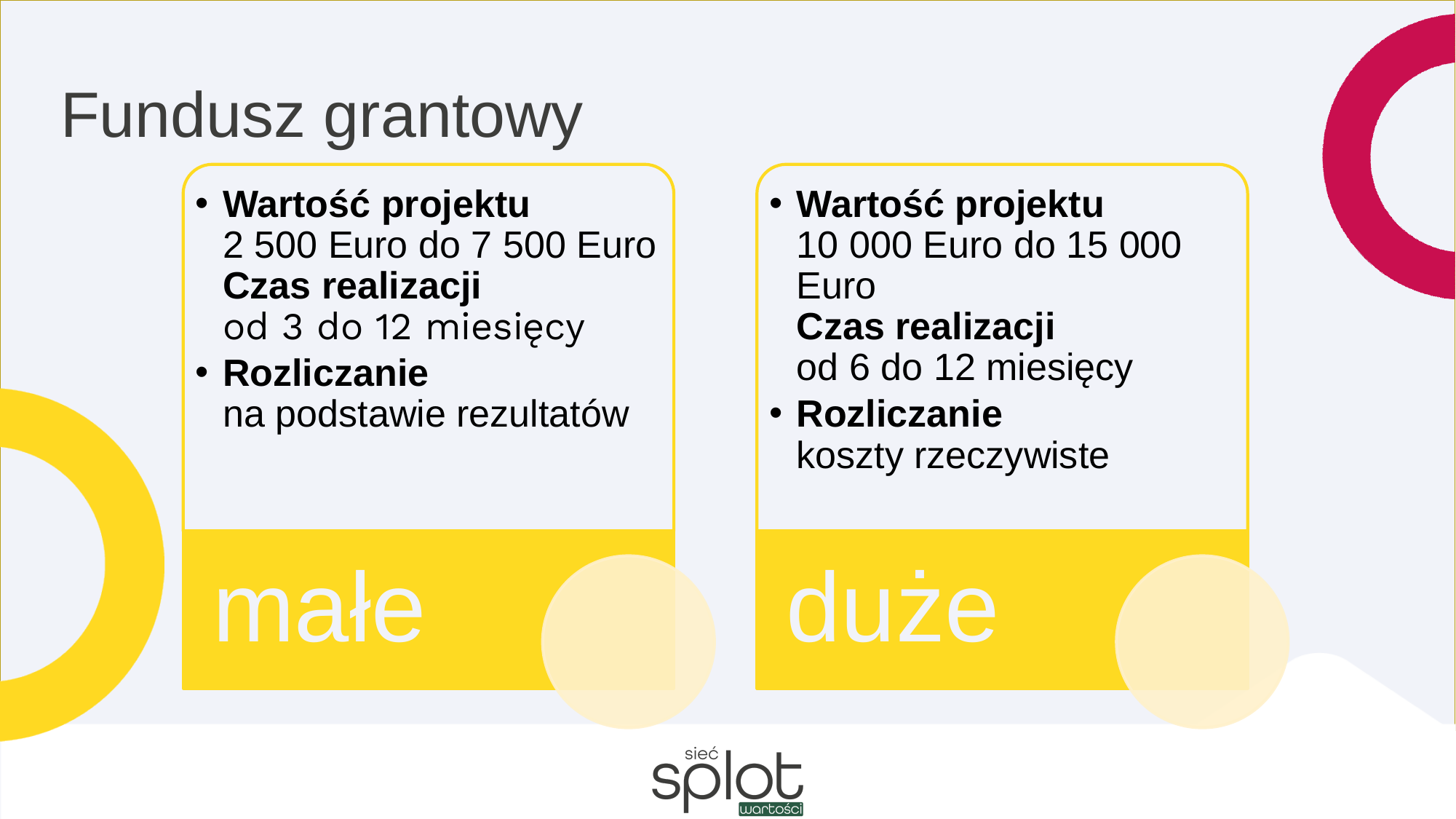

# Fundusz grantowy

Wartość projektu
2 500 Euro do 7 500 Euro
Czas realizacji
od 3 do 12 miesięcy
Rozliczanie
na podstawie rezultatów
Wartość projektu
10 000 Euro do 15 000 Euro
Czas realizacji
od 6 do 12 miesięcy
Rozliczanie
koszty rzeczywiste

małe

duże